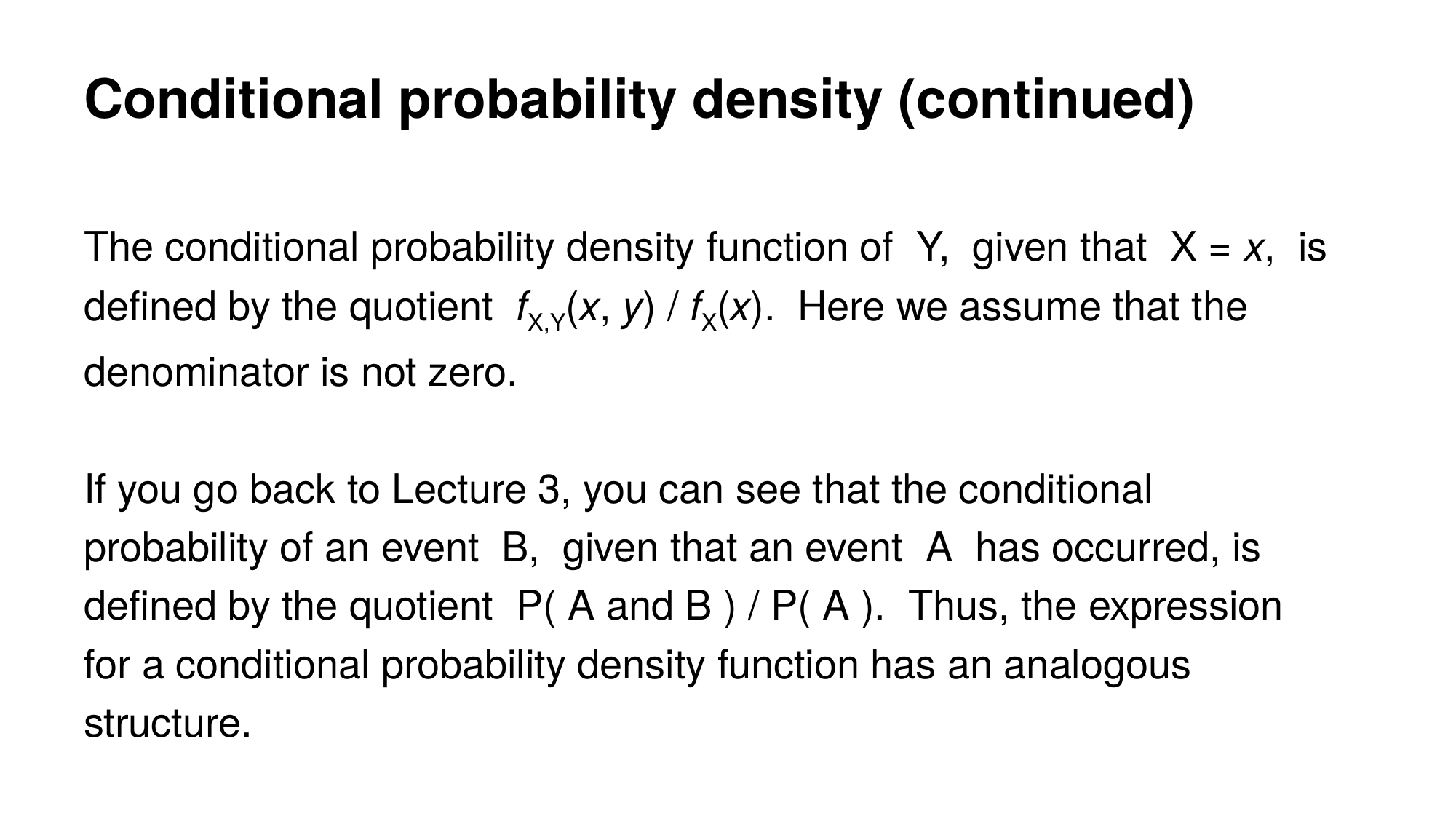

# Conditional probability density (continued)
The conditional probability density function of  Y,  given that  X = x,  is defined by the quotient  fX,Y(x, y) / fX(x).  Here we assume that the denominator is not zero.

If you go back to Lecture 3, you can see that the conditional probability of an event  B,  given that an event  A  has occurred, is defined by the quotient  P( A and B ) / P( A ).  Thus, the expression for a conditional probability density function has an analogous structure.